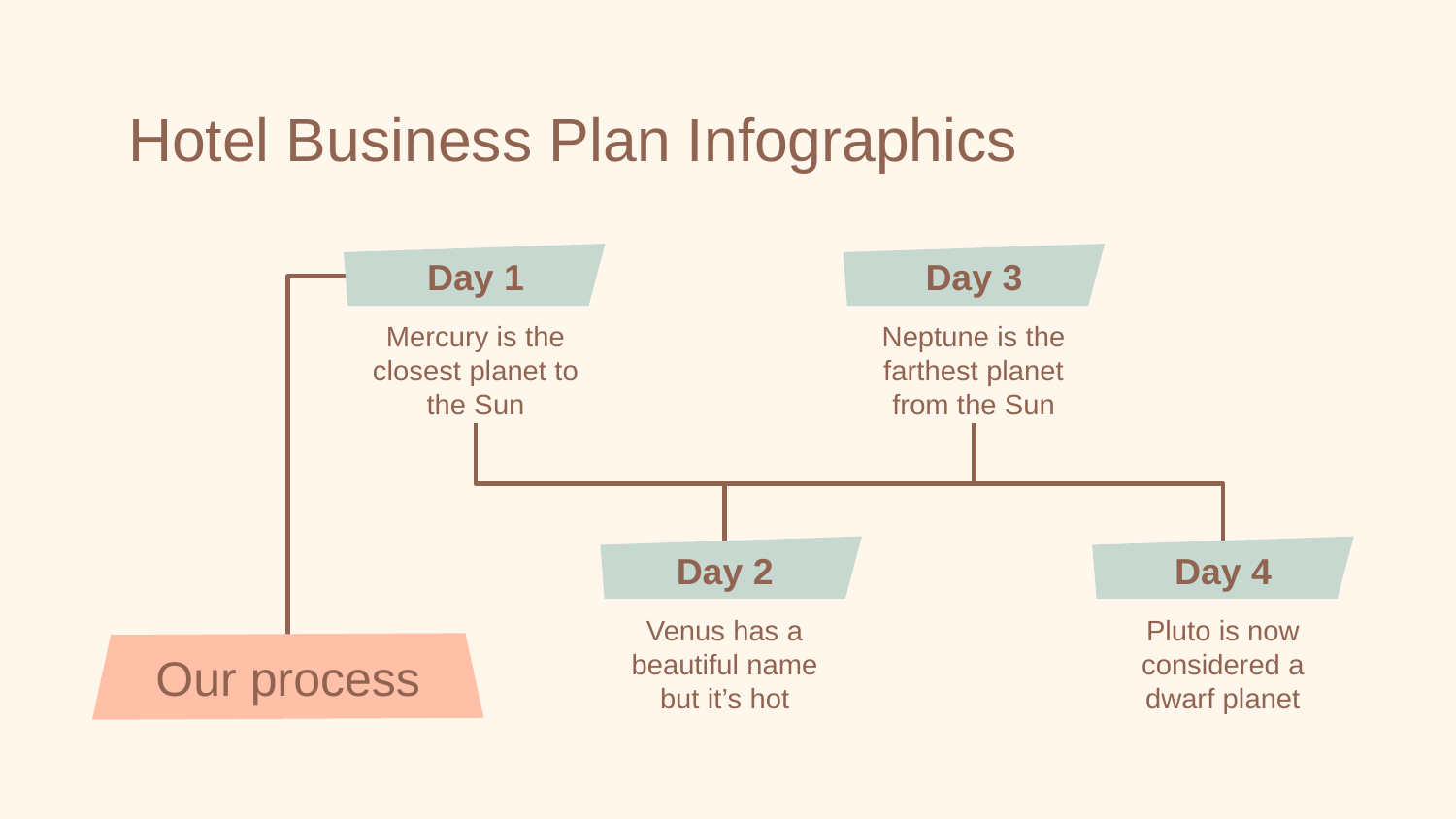

# Hotel Business Plan Infographics

Day 1
Mercury is the closest planet to the Sun

Day 3
Neptune is the farthest planet from the Sun

Day 2
Venus has a beautiful name but it’s hot

Day 4
Pluto is now considered a dwarf planet

Our process